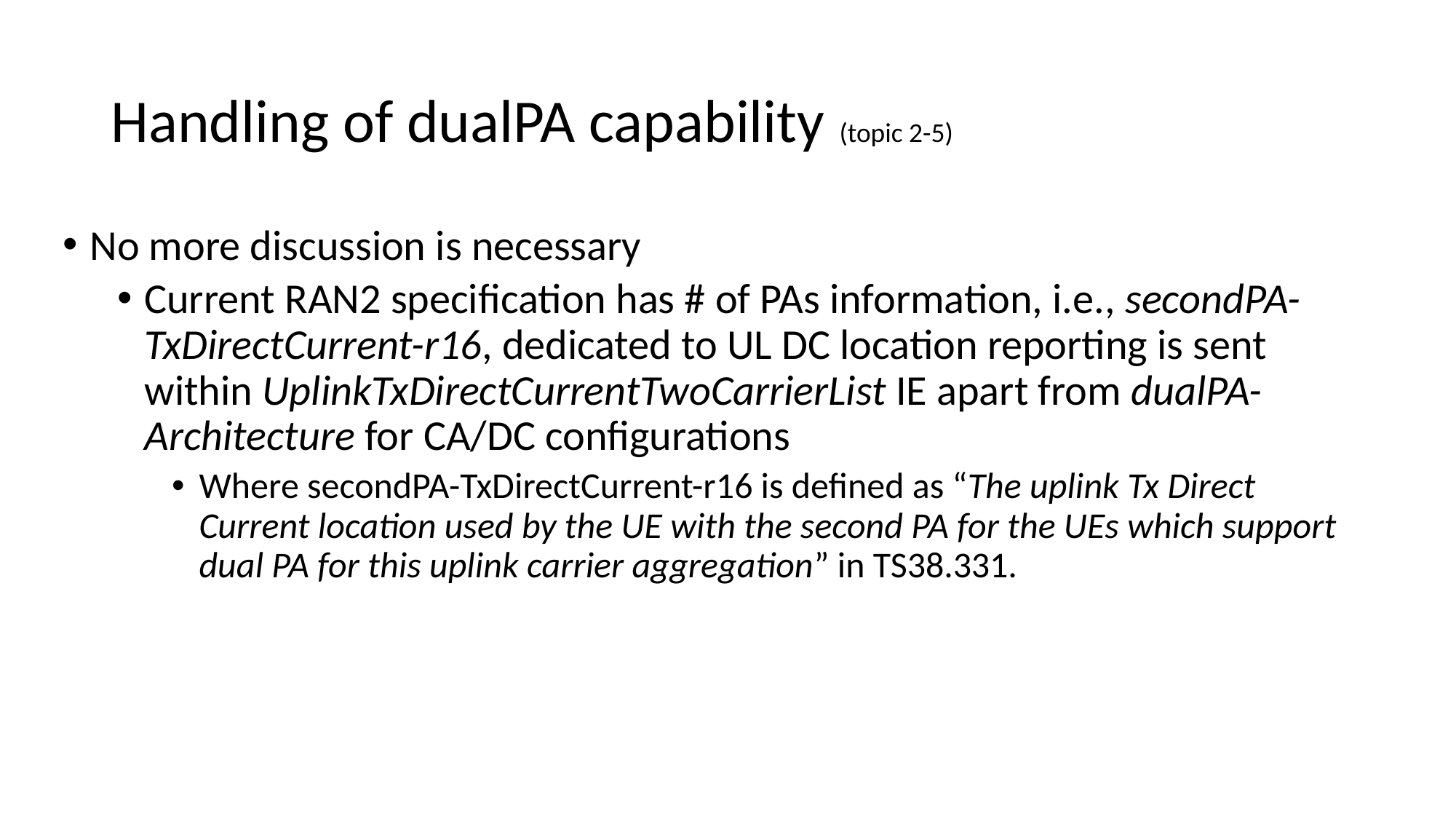

# Handling of dualPA capability (topic 2-5)
No more discussion is necessary
Current RAN2 specification has # of PAs information, i.e., secondPA-TxDirectCurrent-r16, dedicated to UL DC location reporting is sent within UplinkTxDirectCurrentTwoCarrierList IE apart from dualPA-Architecture for CA/DC configurations
Where secondPA-TxDirectCurrent-r16 is defined as “The uplink Tx Direct Current location used by the UE with the second PA for the UEs which support dual PA for this uplink carrier aggregation” in TS38.331.